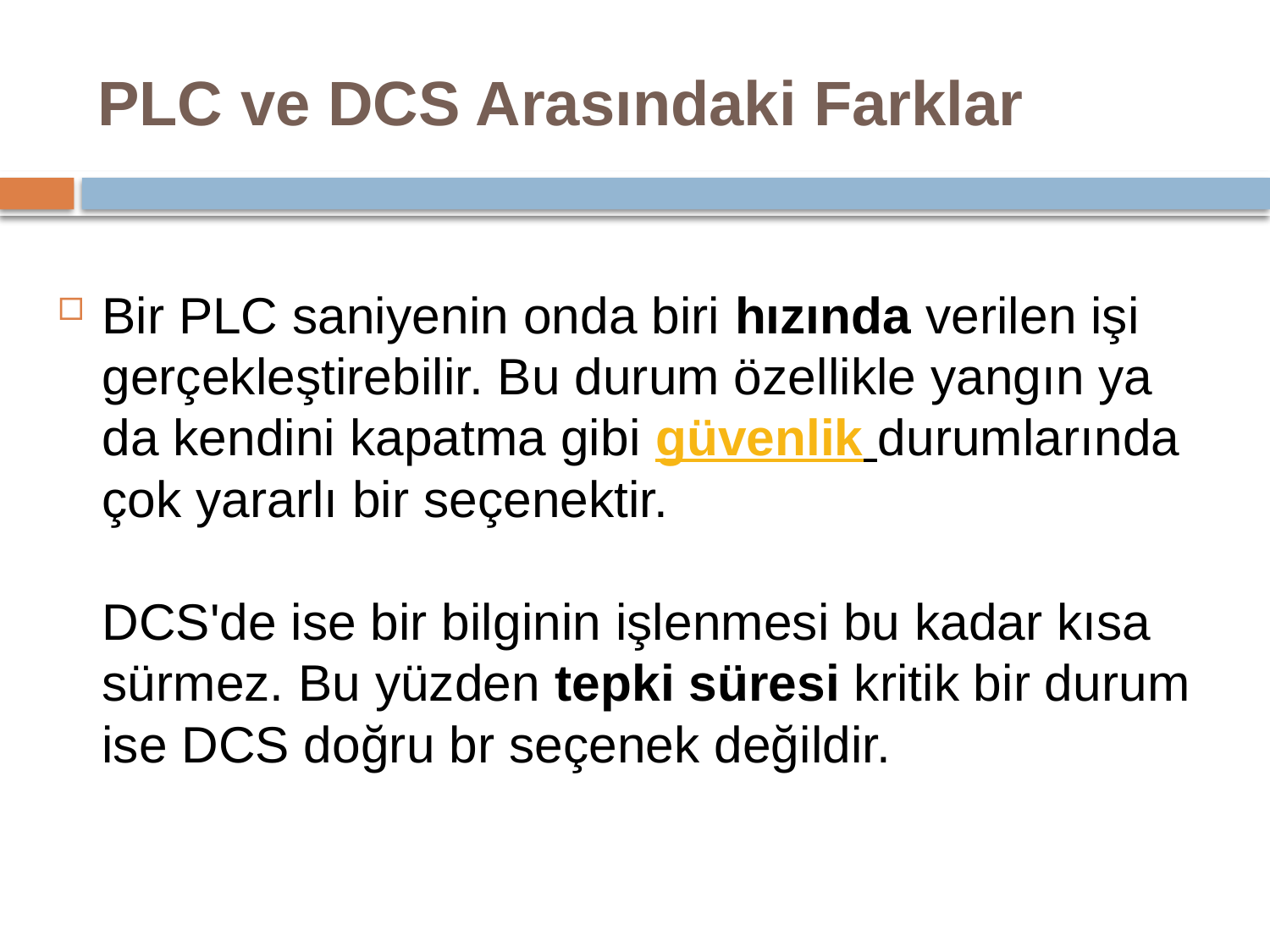

# PLC ve DCS Arasındaki Farklar
Bir PLC saniyenin onda biri hızında verilen işi gerçekleştirebilir. Bu durum özellikle yangın ya da kendini kapatma gibi güvenlik durumlarında çok yararlı bir seçenektir.
DCS'de ise bir bilginin işlenmesi bu kadar kısa sürmez. Bu yüzden tepki süresi kritik bir durum ise DCS doğru br seçenek değildir.